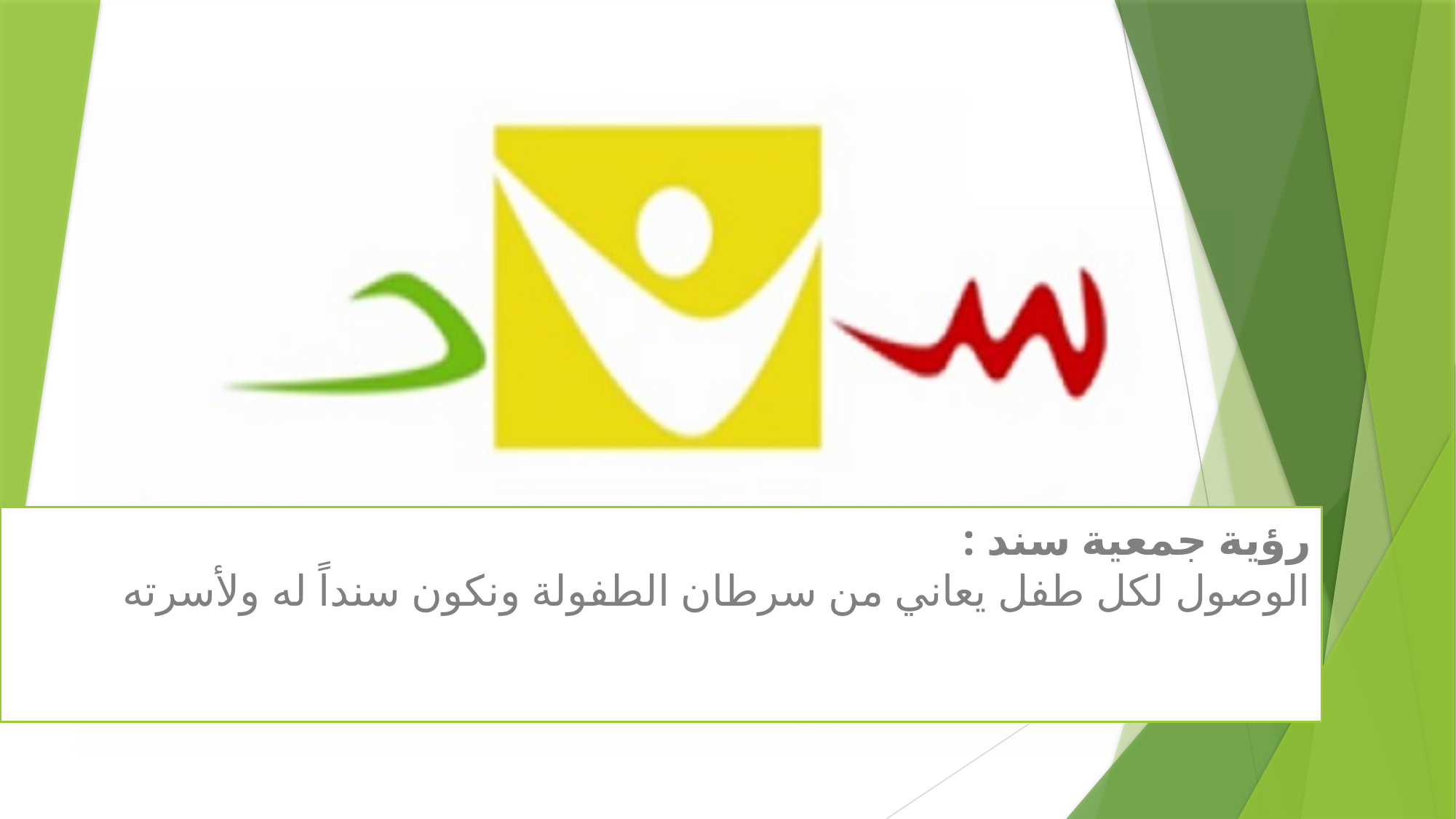

# رؤية جمعية سند : الوصول لكل طفل يعاني من سرطان الطفولة ونكون سنداً له ولأسرته